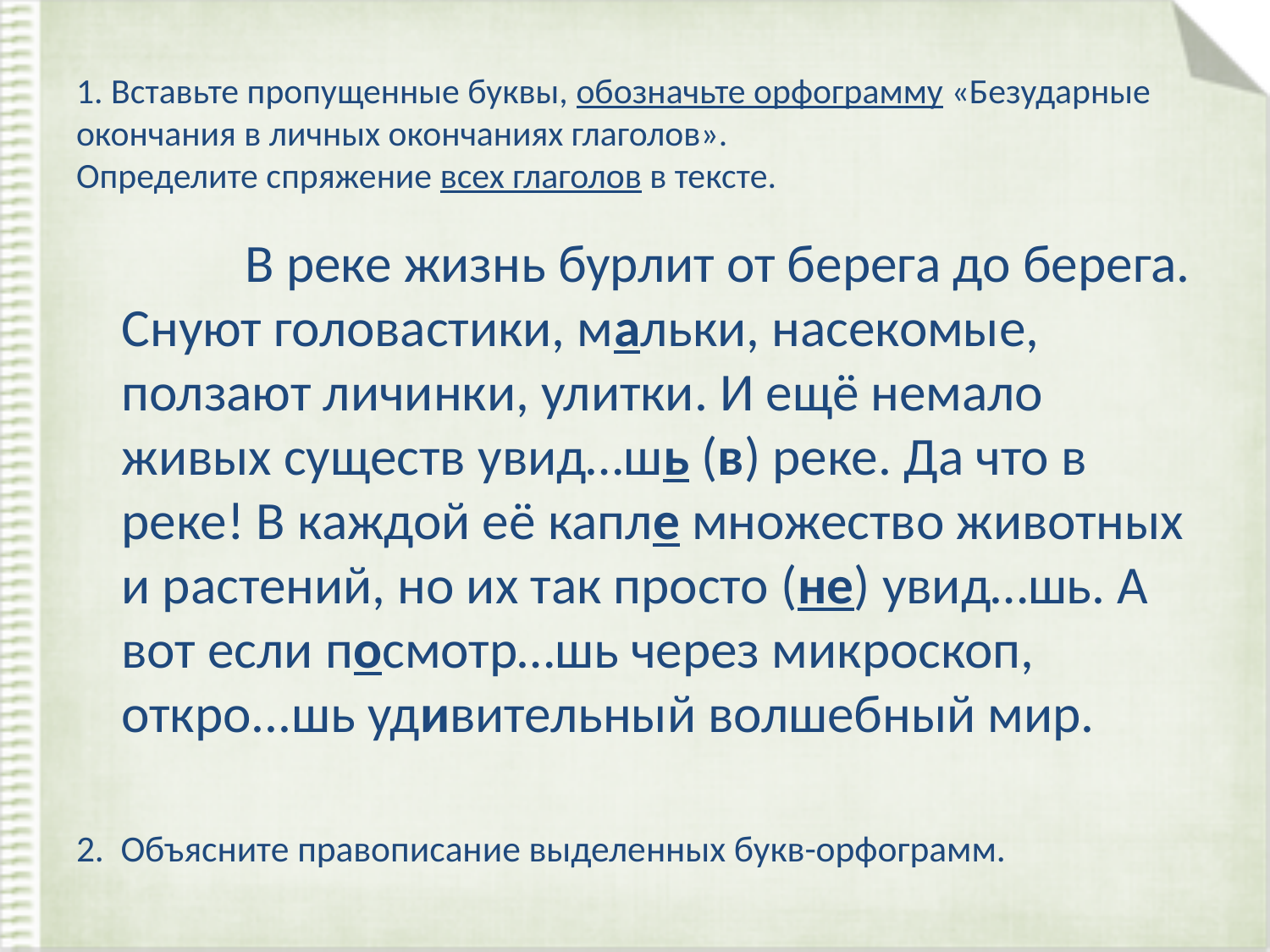

# 1. Вставьте пропущенные буквы, обозначьте орфограмму «Безударные окончания в личных окончаниях глаголов». Определите спряжение всех глаголов в тексте.
              В реке жизнь бурлит от берега до берега. Снуют головастики, мальки, насекомые, ползают личинки, улитки. И ещё немало живых существ увид…шь (в) реке. Да что в реке! В каждой её капле множество животных и растений, но их так просто (не) увид…шь. А вот если посмотр…шь через микроскоп, откро...шь удивительный волшебный мир.

2.  Объясните правописание выделенных букв-орфограмм.